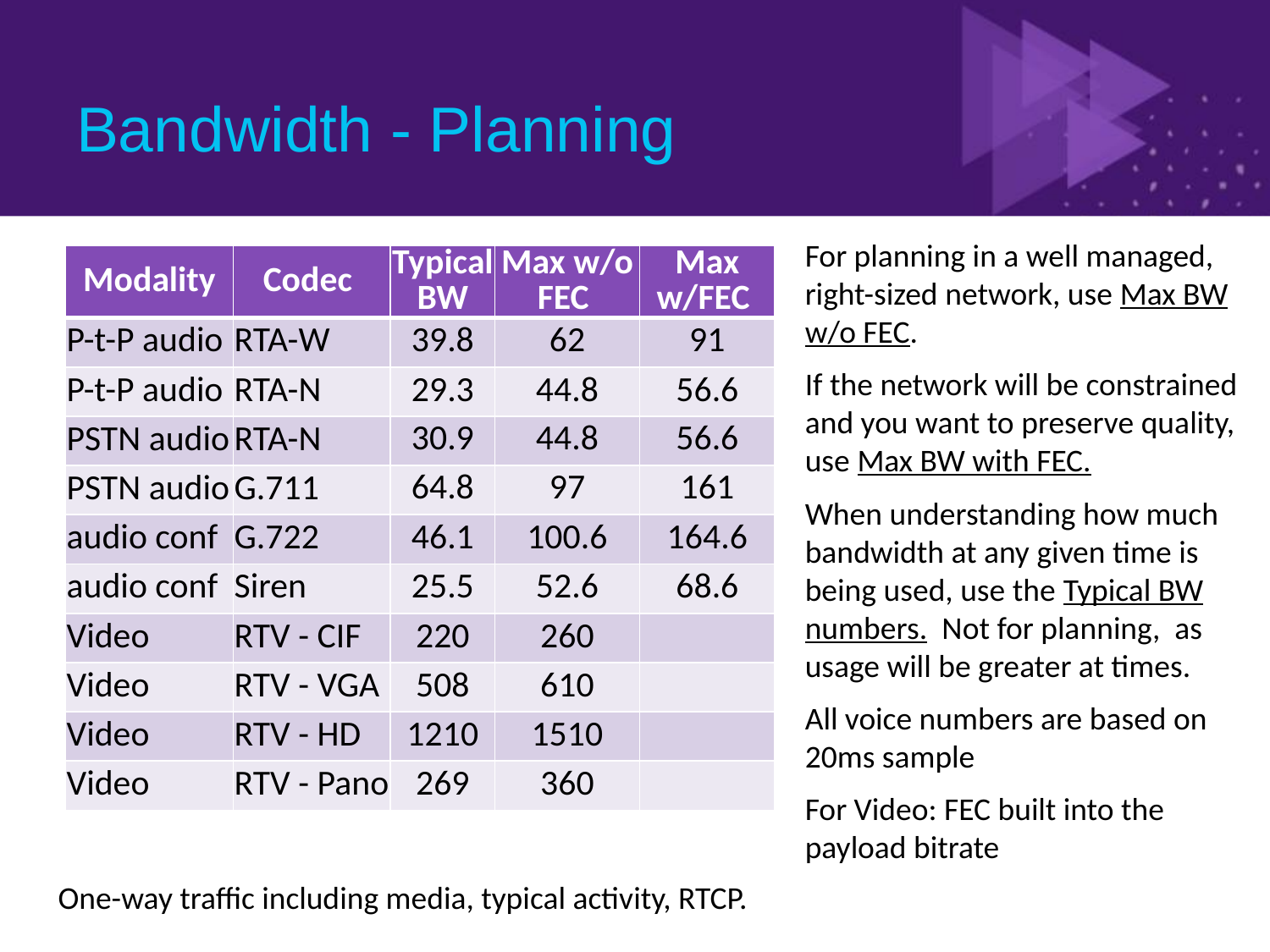

# Bandwidth - Planning
For planning in a well managed, right-sized network, use Max BW w/o FEC.

If the network will be constrained and you want to preserve quality, use Max BW with FEC.

When understanding how much bandwidth at any given time is being used, use the Typical BW numbers.  Not for planning,  as usage will be greater at times.

All voice numbers are based on 20ms sample

For Video: FEC built into the payload bitrate
| Modality | Codec | Typical BW | Max w/o FEC | Max w/FEC |
| --- | --- | --- | --- | --- |
| P-t-P audio | RTA-W | 39.8 | 62 | 91 |
| P-t-P audio | RTA-N | 29.3 | 44.8 | 56.6 |
| PSTN audio | RTA-N | 30.9 | 44.8 | 56.6 |
| PSTN audio | G.711 | 64.8 | 97 | 161 |
| audio conf | G.722 | 46.1 | 100.6 | 164.6 |
| audio conf | Siren | 25.5 | 52.6 | 68.6 |
| Video | RTV - CIF | 220 | 260 |  |
| Video | RTV - VGA | 508 | 610 |  |
| Video | RTV - HD | 1210 | 1510 |  |
| Video | RTV - Pano | 269 | 360 |  |
One-way traffic including media, typical activity, RTCP.